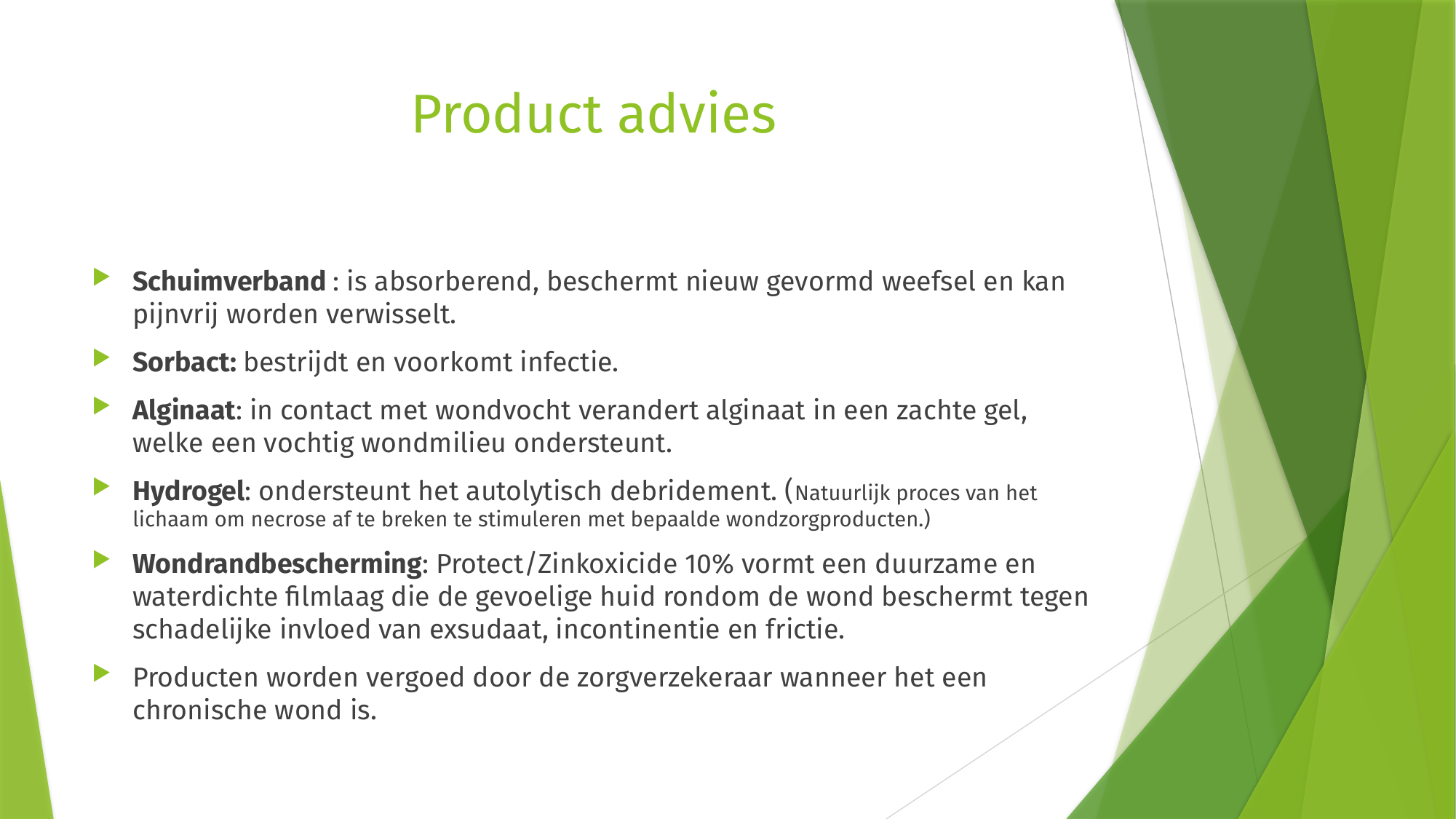

# Product advies
Schuimverband : is absorberend, beschermt nieuw gevormd weefsel en kan pijnvrij worden verwisselt.
Sorbact: bestrijdt en voorkomt infectie.
Alginaat: in contact met wondvocht verandert alginaat in een zachte gel, welke een vochtig wondmilieu ondersteunt.
Hydrogel: ondersteunt het autolytisch debridement. (Natuurlijk proces van het lichaam om necrose af te breken te stimuleren met bepaalde wondzorgproducten.)
Wondrandbescherming: Protect/Zinkoxicide 10% vormt een duurzame en waterdichte filmlaag die de gevoelige huid rondom de wond beschermt tegen schadelijke invloed van exsudaat, incontinentie en frictie.
Producten worden vergoed door de zorgverzekeraar wanneer het een chronische wond is.